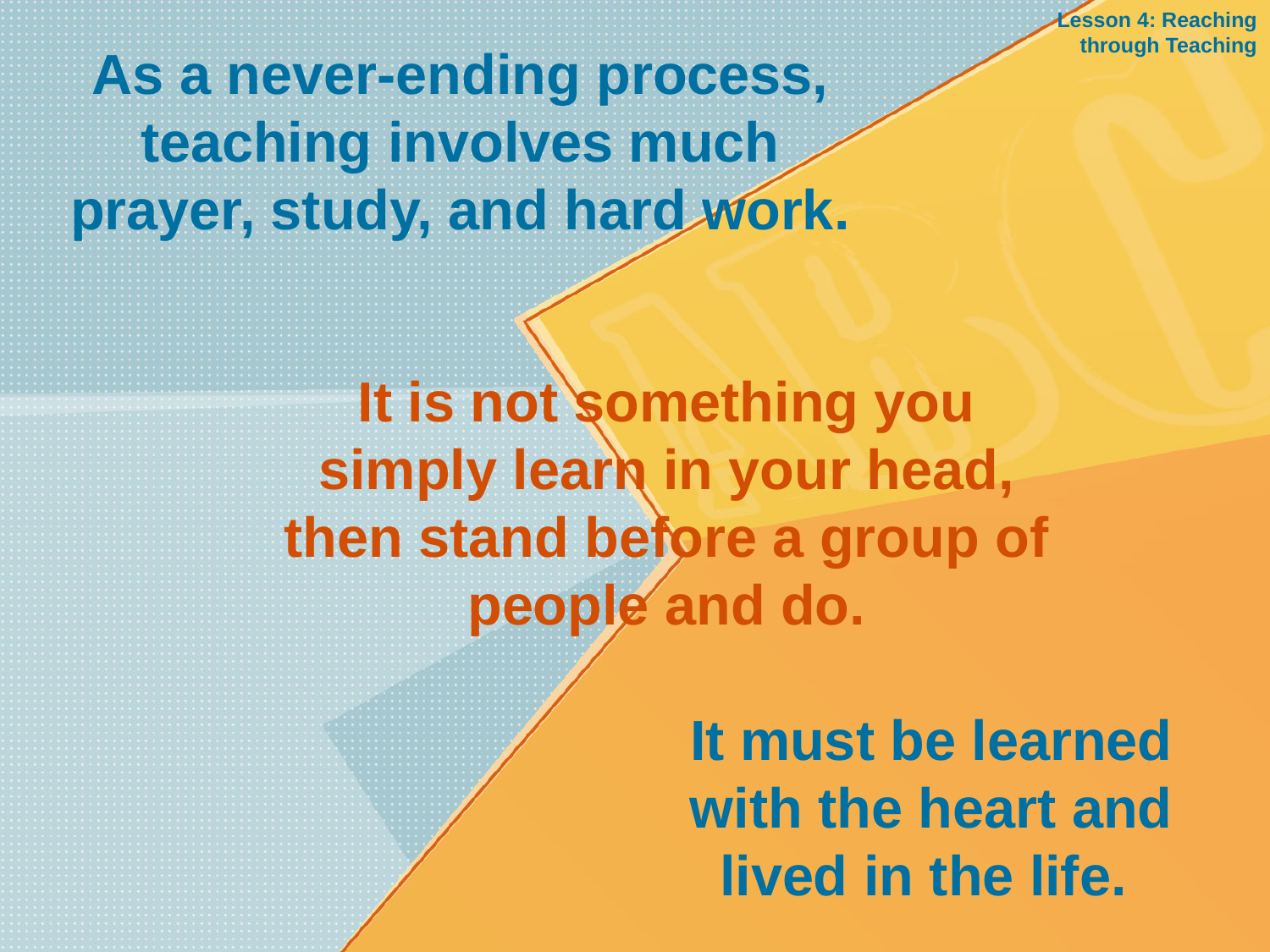

Lesson 4: Reaching through Teaching
As a never-ending process, teaching involves much prayer, study, and hard work.
It is not something you simply learn in your head, then stand before a group of people and do.
It must be learned with the heart and lived in the life.